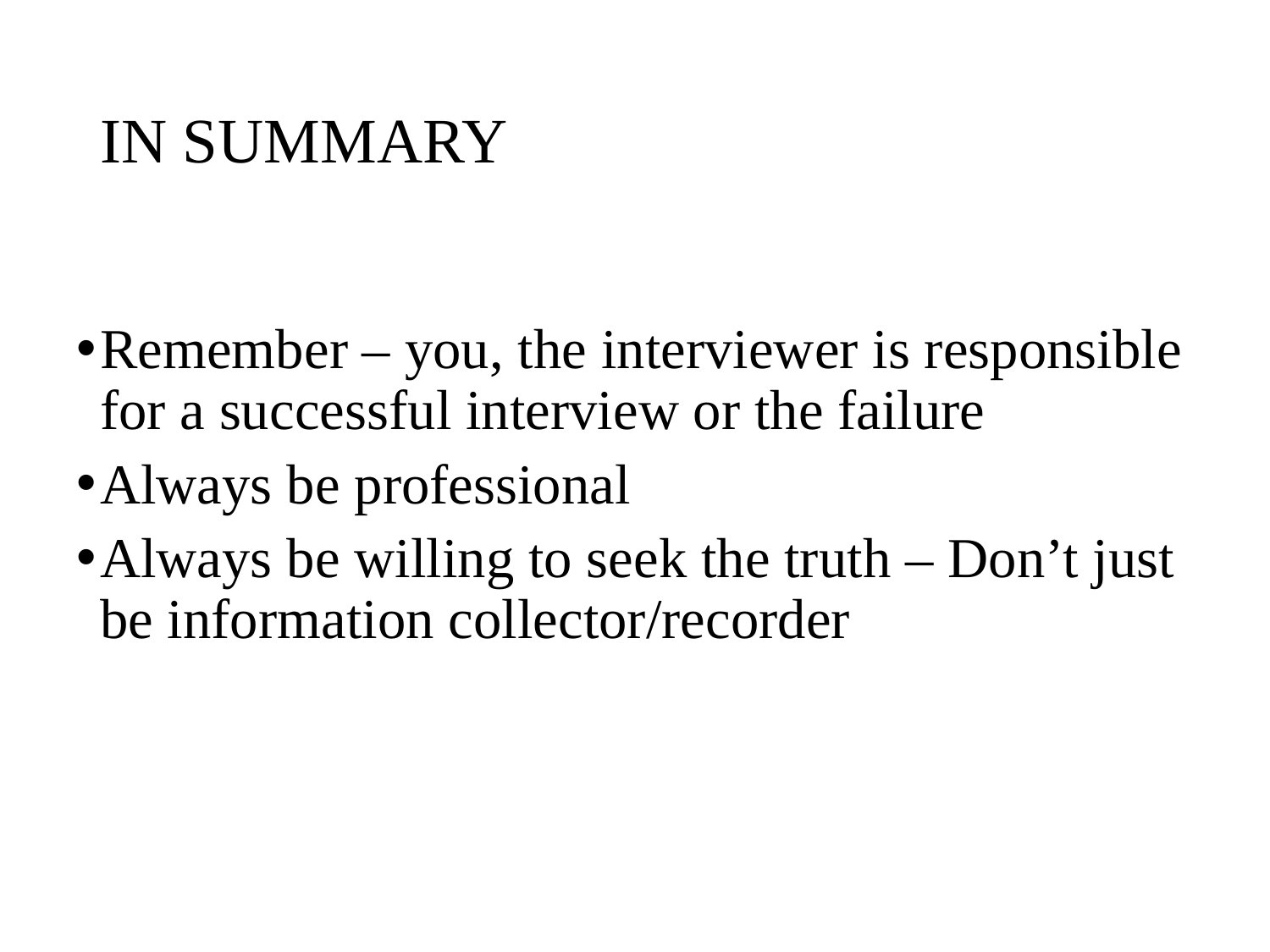

# IN SUMMARY

Remember – you, the interviewer is responsible for a successful interview or the failure
Always be professional
Always be willing to seek the truth – Don’t just be information collector/recorder